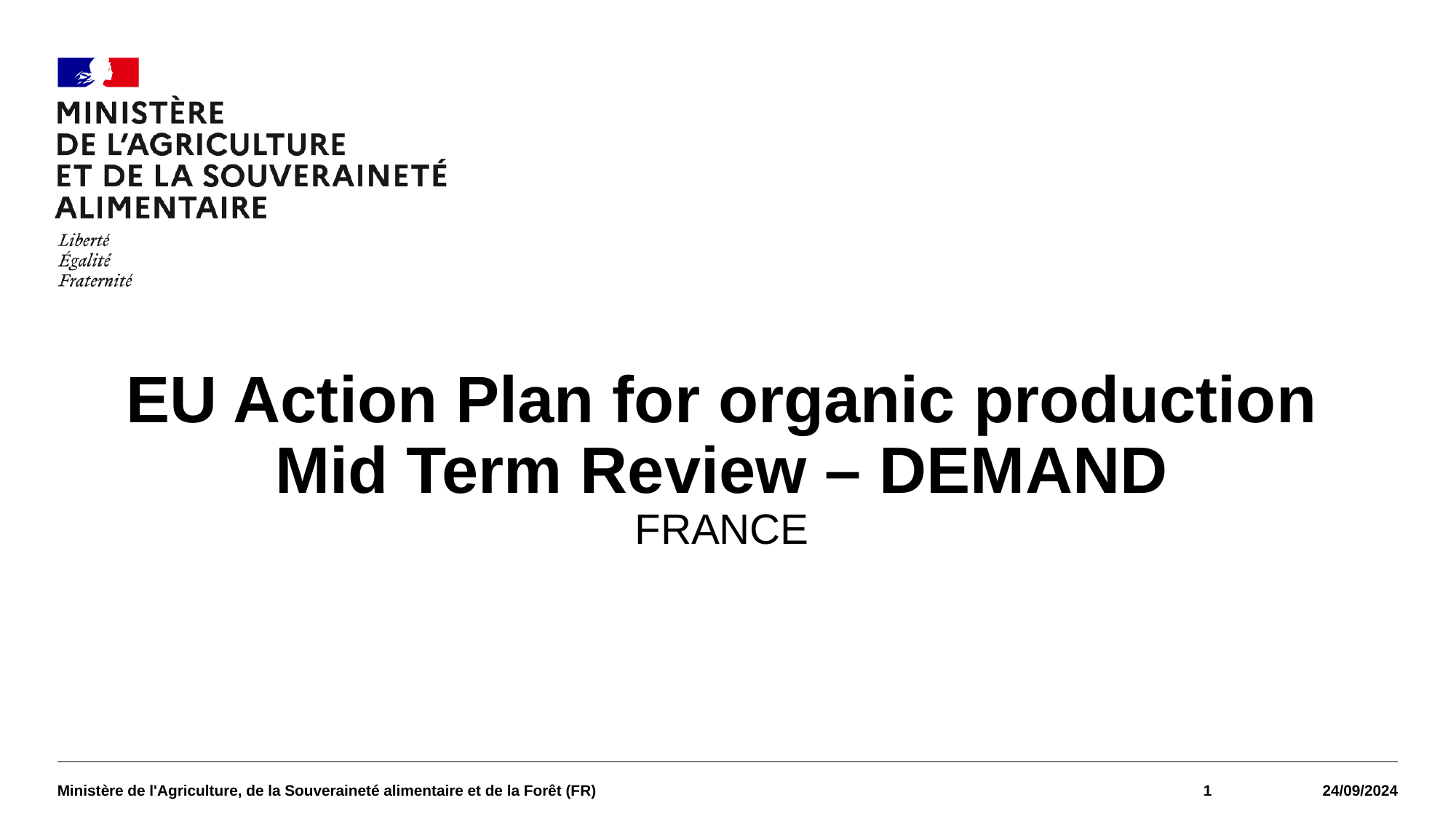

#
EU Action Plan for organic production
Mid Term Review – DEMAND
france

Ministère de l'Agriculture, de la Souveraineté alimentaire et de la Forêt (FR)
1
24/09/2024